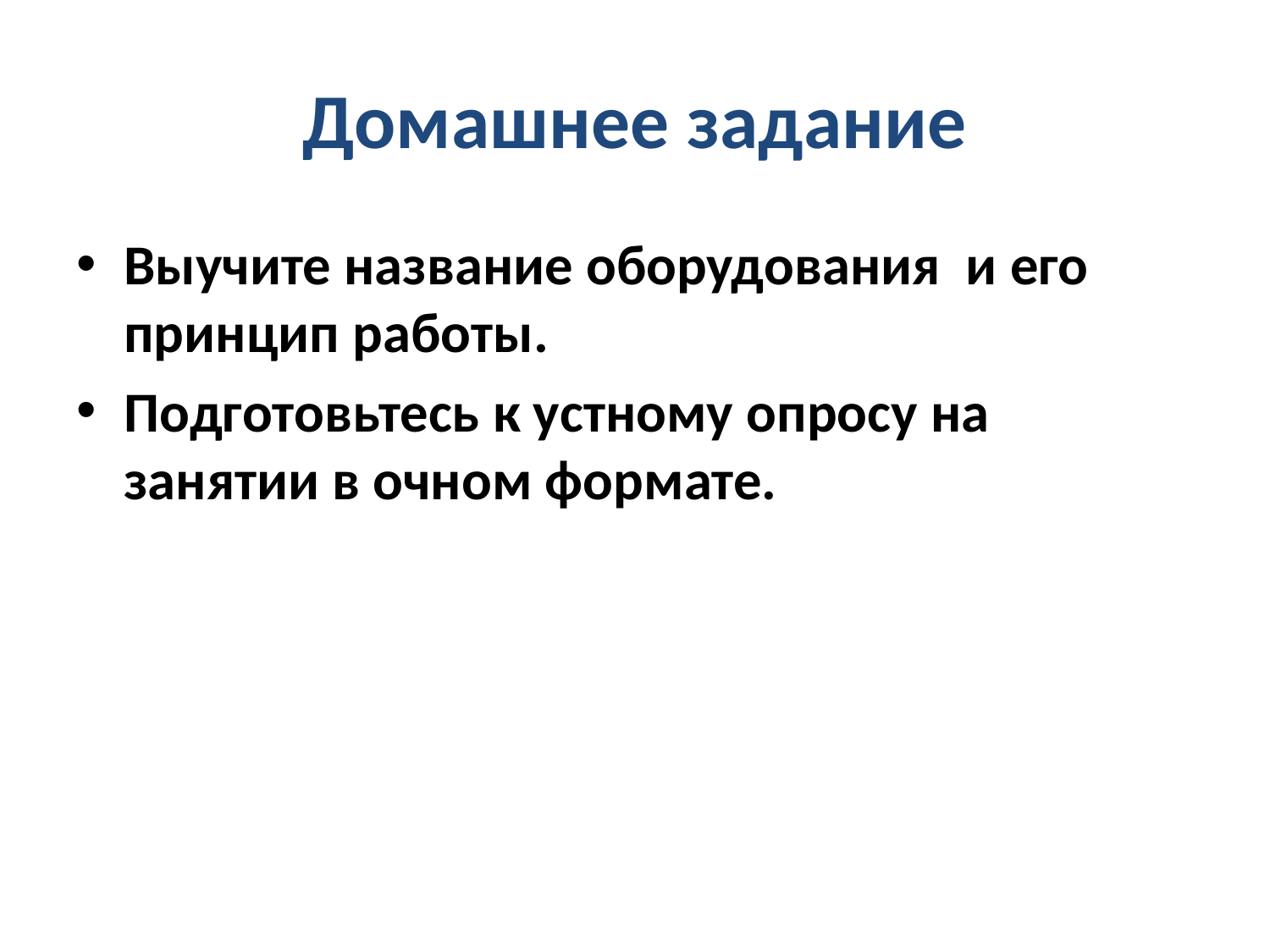

# Домашнее задание
Выучите название оборудования  и его принцип работы.
Подготовьтесь к устному опросу на занятии в очном формате.